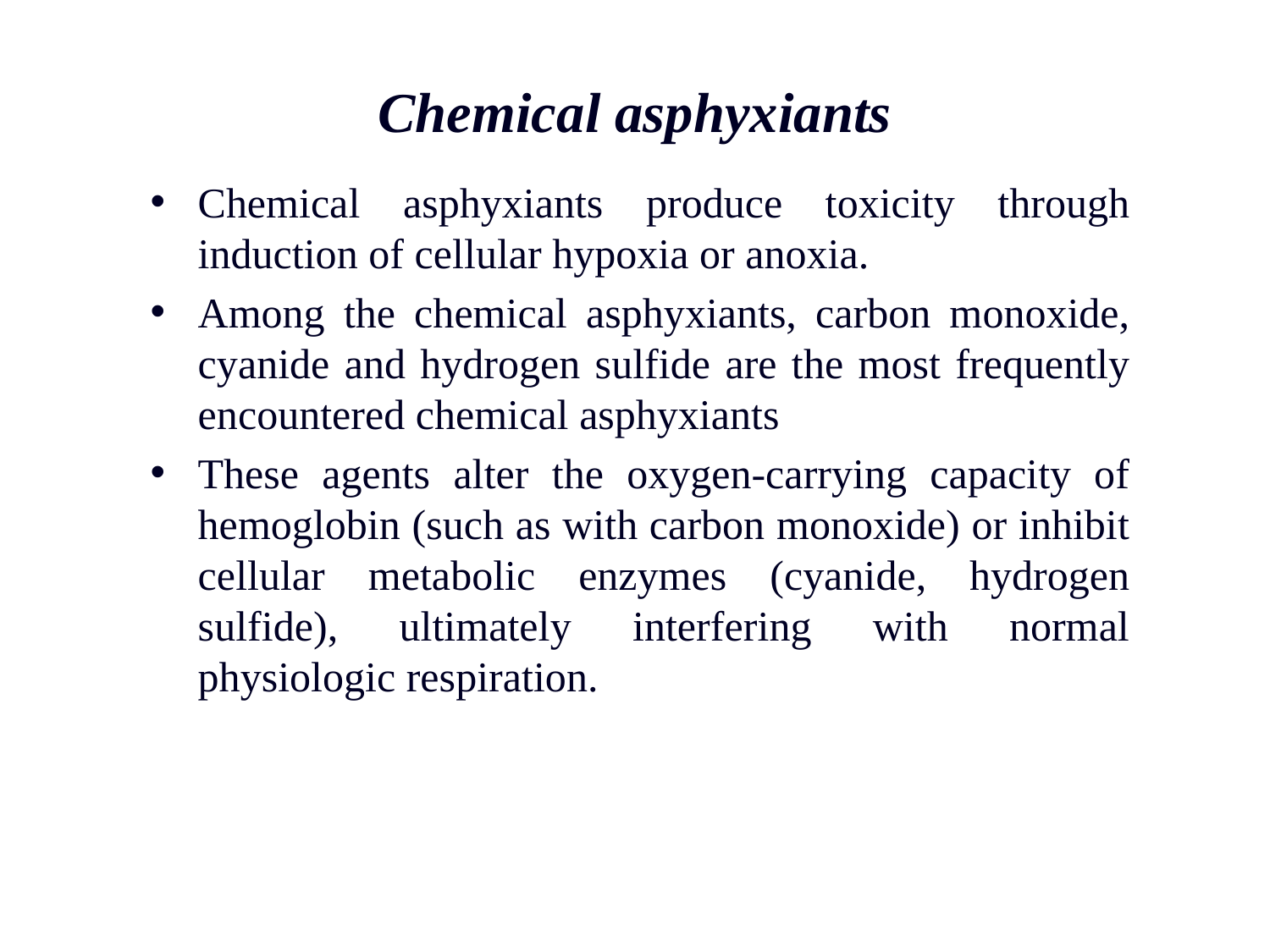

# Chemical asphyxiants
Chemical asphyxiants produce toxicity through induction of cellular hypoxia or anoxia.
Among the chemical asphyxiants, carbon monoxide, cyanide and hydrogen sulfide are the most frequently encountered chemical asphyxiants
These agents alter the oxygen-carrying capacity of hemoglobin (such as with carbon monoxide) or inhibit cellular metabolic enzymes (cyanide, hydrogen sulfide), ultimately interfering with normal physiologic respiration.